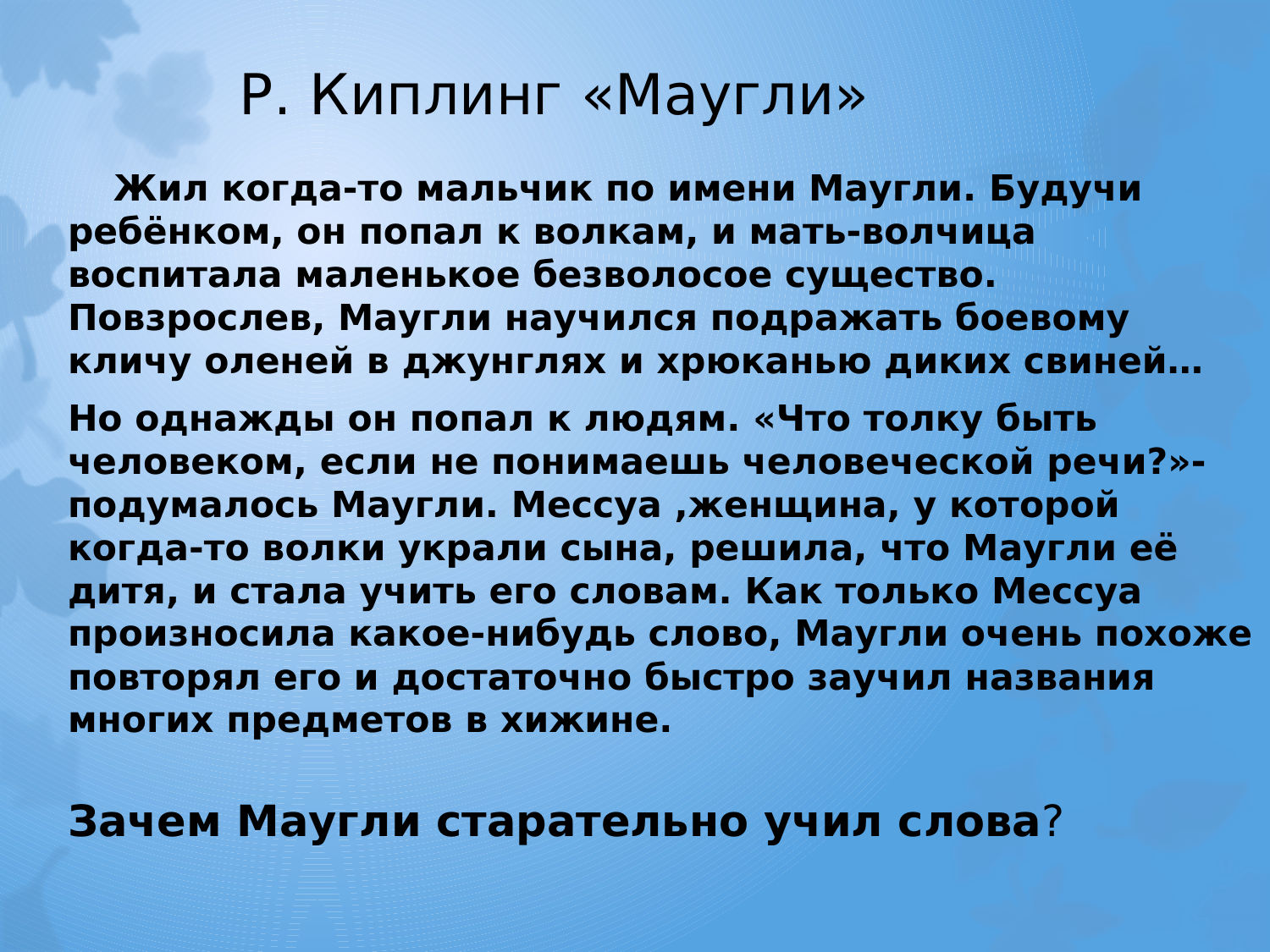

# Р. Киплинг «Маугли»
    Жил когда-то мальчик по имени Маугли. Будучи ребёнком, он попал к волкам, и мать-волчица воспитала маленькое безволосое существо. Повзрослев, Маугли научился подражать боевому кличу оленей в джунглях и хрюканью диких свиней…
Но однажды он попал к людям. «Что толку быть человеком, если не понимаешь человеческой речи?»-подумалось Маугли. Мессуа ,женщина, у которой когда-то волки украли сына, решила, что Маугли её дитя, и стала учить его словам. Как только Мессуа произносила какое-нибудь слово, Маугли очень похоже повторял его и достаточно быстро заучил названия многих предметов в хижине.

Зачем Маугли старательно учил слова?